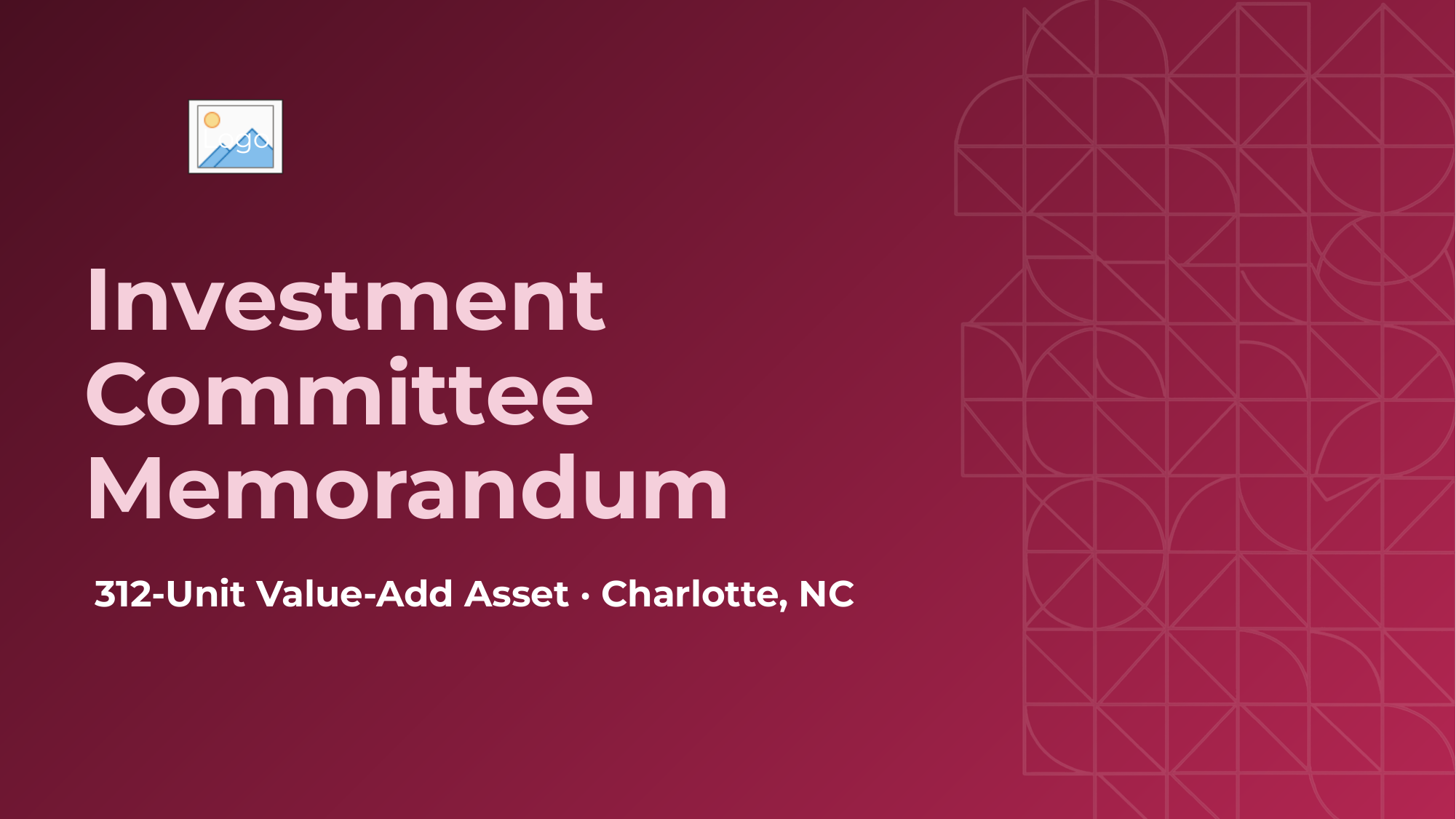

# Investment Committee Memorandum
312-Unit Value-Add Asset · Charlotte, NC